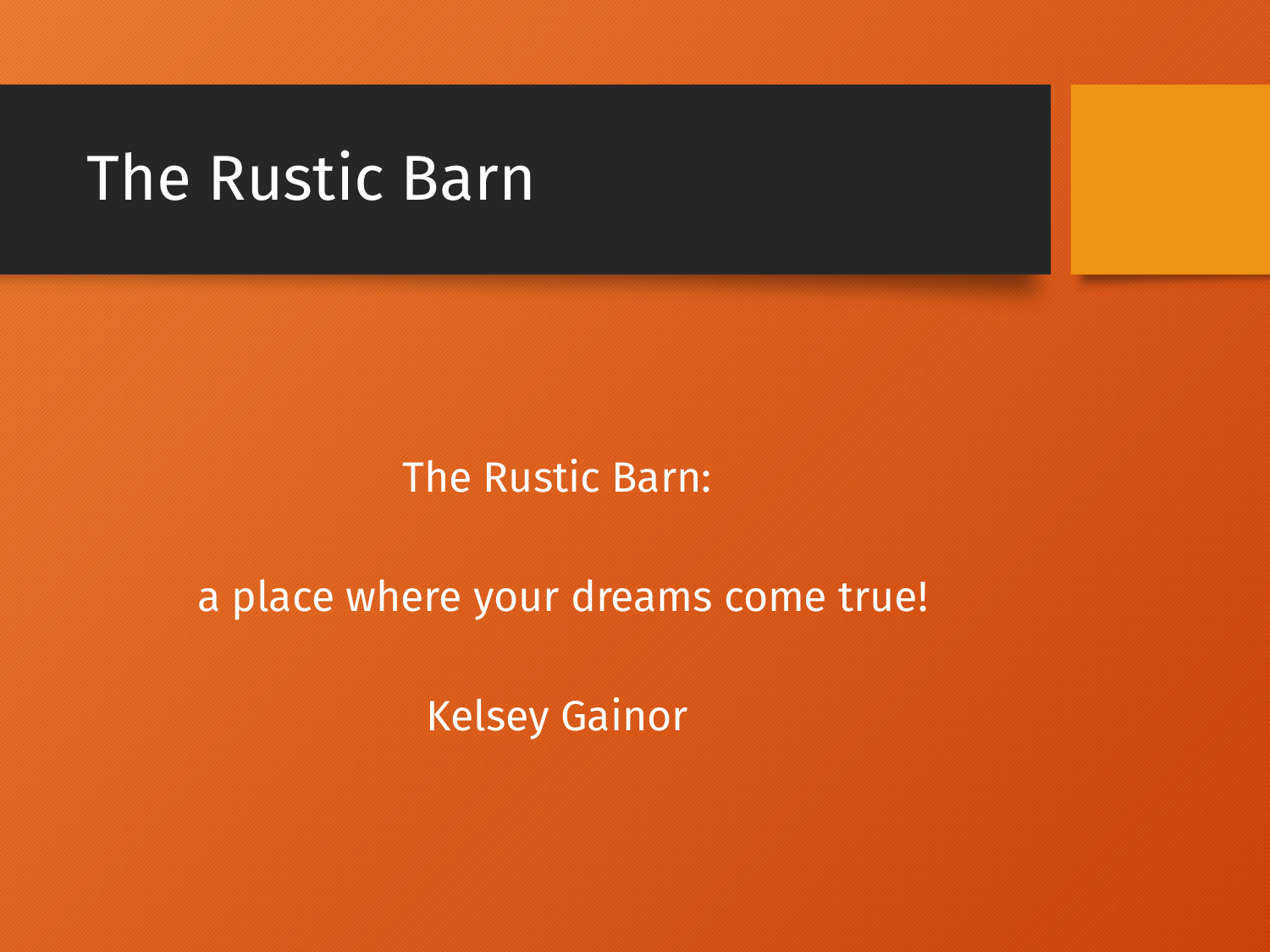

# The Rustic Barn

The Rustic Barn:
 a place where your dreams come true!
Kelsey Gainor